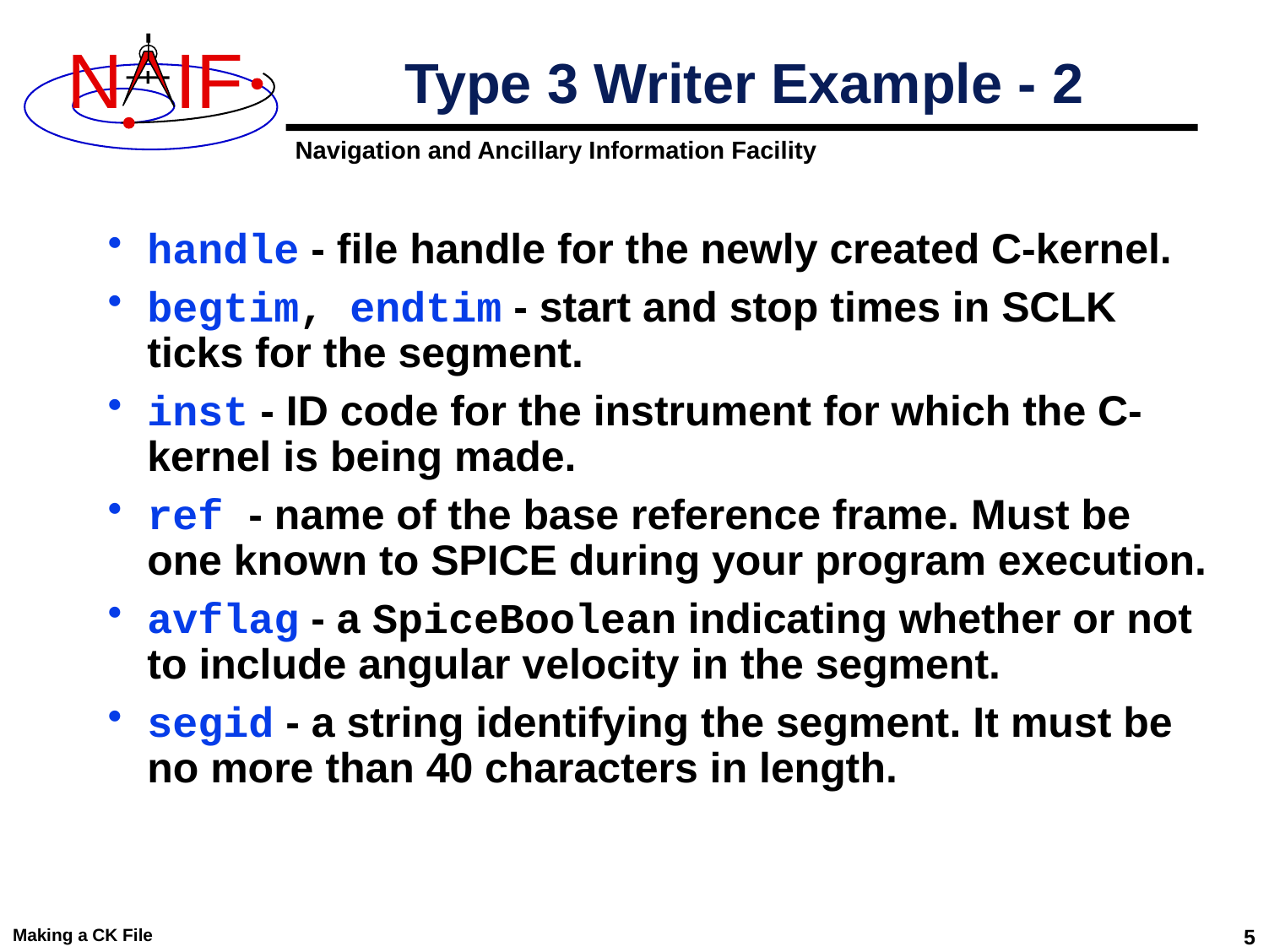

# Type 3 Writer Example - 2
handle - file handle for the newly created C-kernel.
begtim, endtim - start and stop times in SCLK ticks for the segment.
inst - ID code for the instrument for which the C-kernel is being made.
ref - name of the base reference frame. Must be one known to SPICE during your program execution.
avflag - a SpiceBoolean indicating whether or not to include angular velocity in the segment.
segid - a string identifying the segment. It must be no more than 40 characters in length.
Making a CK File
5